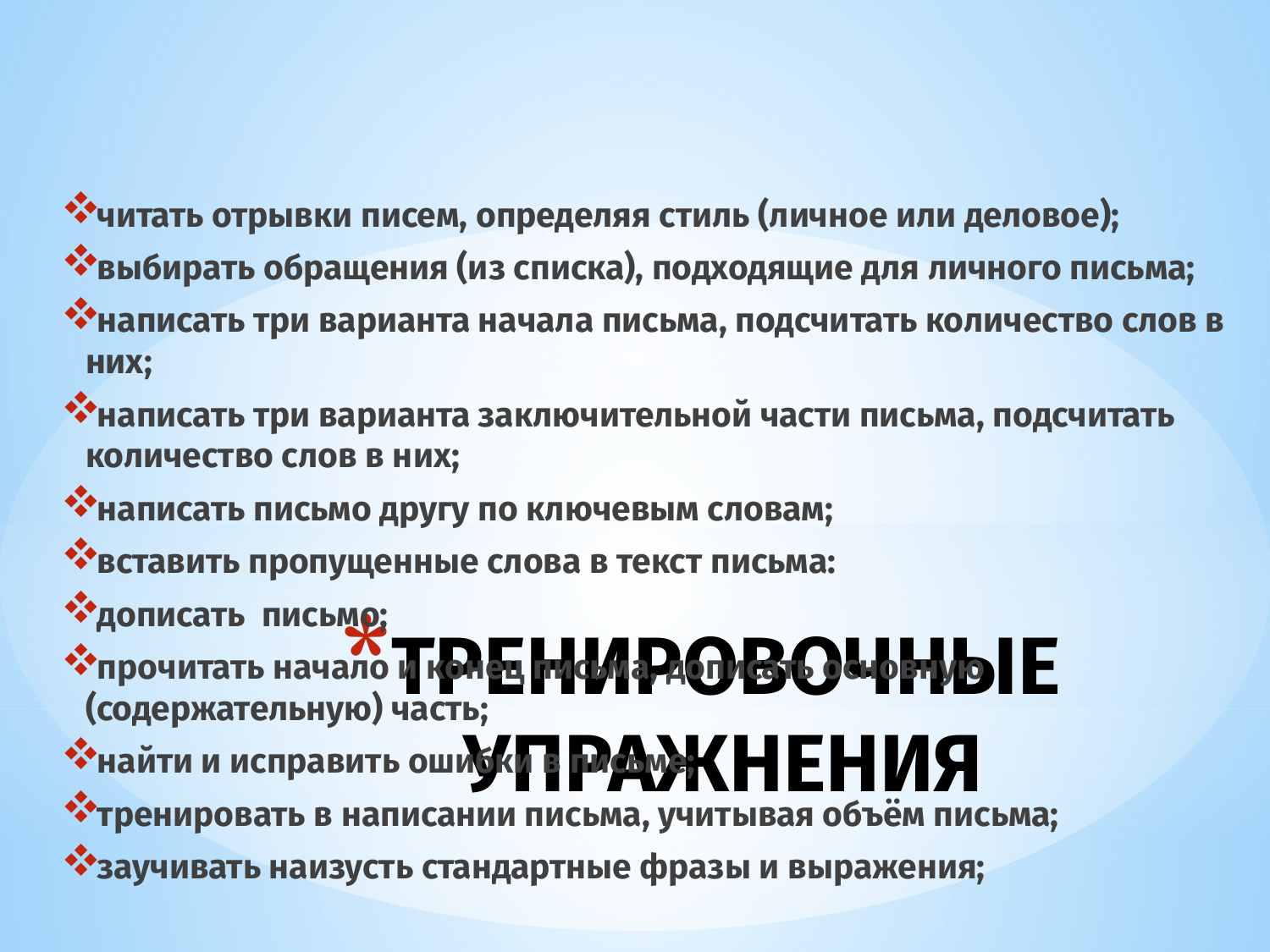

читать отрывки писем, определяя стиль (личное или деловое);
выбирать обращения (из списка), подходящие для личного письма;
написать три варианта начала письма, подсчитать количество слов в них;
написать три варианта заключительной части письма, подсчитать количество слов в них;
написать письмо другу по ключевым словам;
вставить пропущенные слова в текст письма:
дописать  письмо;
прочитать начало и конец письма, дописать основную (содержательную) часть;
найти и исправить ошибки в письме;
тренировать в написании письма, учитывая объём письма;
заучивать наизусть стандартные фразы и выражения;

# ТРЕНИРОВОЧНЫЕ УПРАЖНЕНИЯ